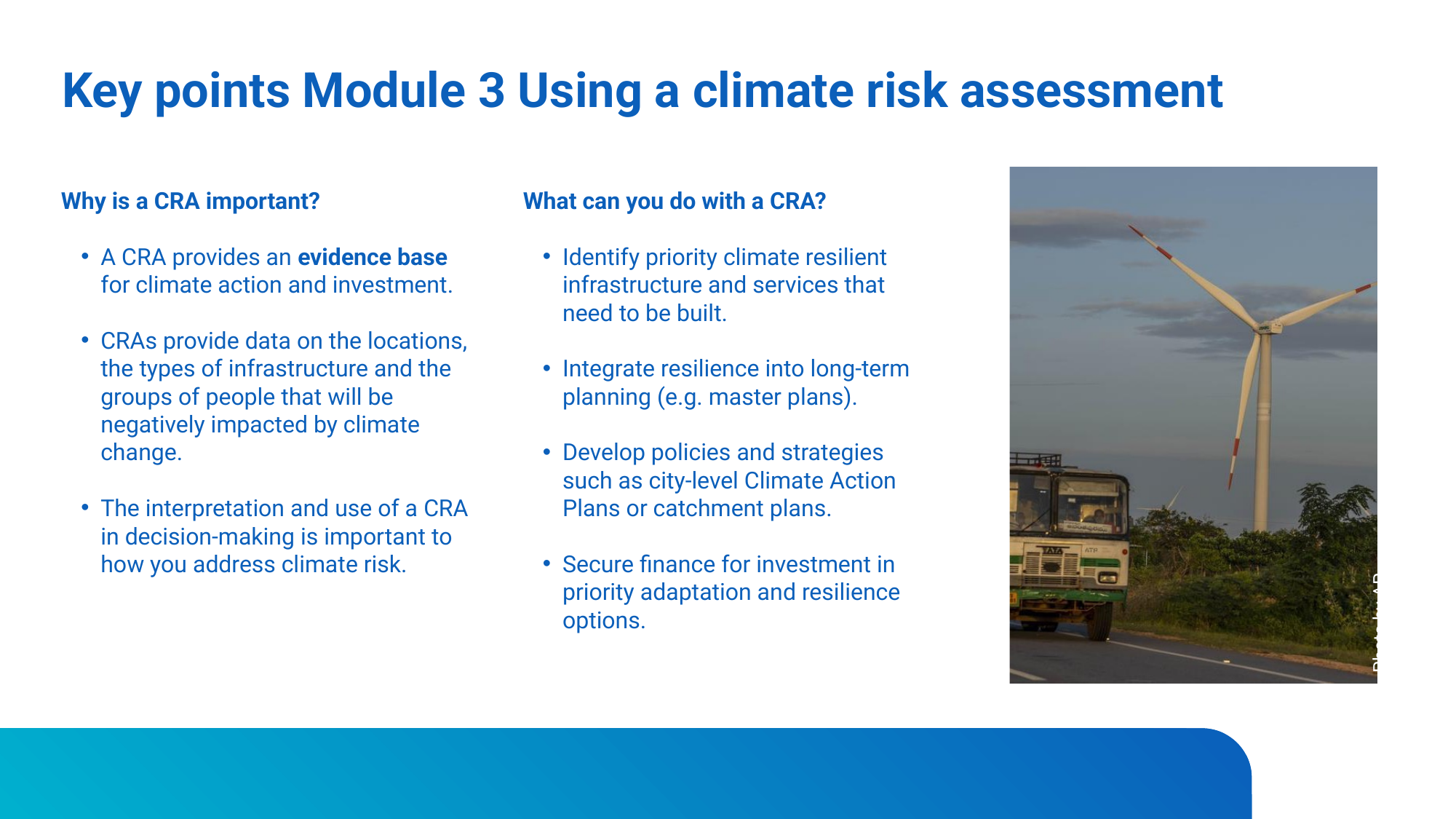

# Key points Module 3 Using a climate risk assessment

Why is a CRA important?

A CRA provides an evidence base for climate action and investment.

CRAs provide data on the locations, the types of infrastructure and the groups of people that will be negatively impacted by climate change.

The interpretation and use of a CRA in decision-making is important to how you address climate risk.
What can you do with a CRA?

Identify priority climate resilient infrastructure and services that need to be built.

Integrate resilience into long-term planning (e.g. master plans).

Develop policies and strategies such as city-level Climate Action Plans or catchment plans.

Secure finance for investment in priority adaptation and resilience options.

Photo by AP
92